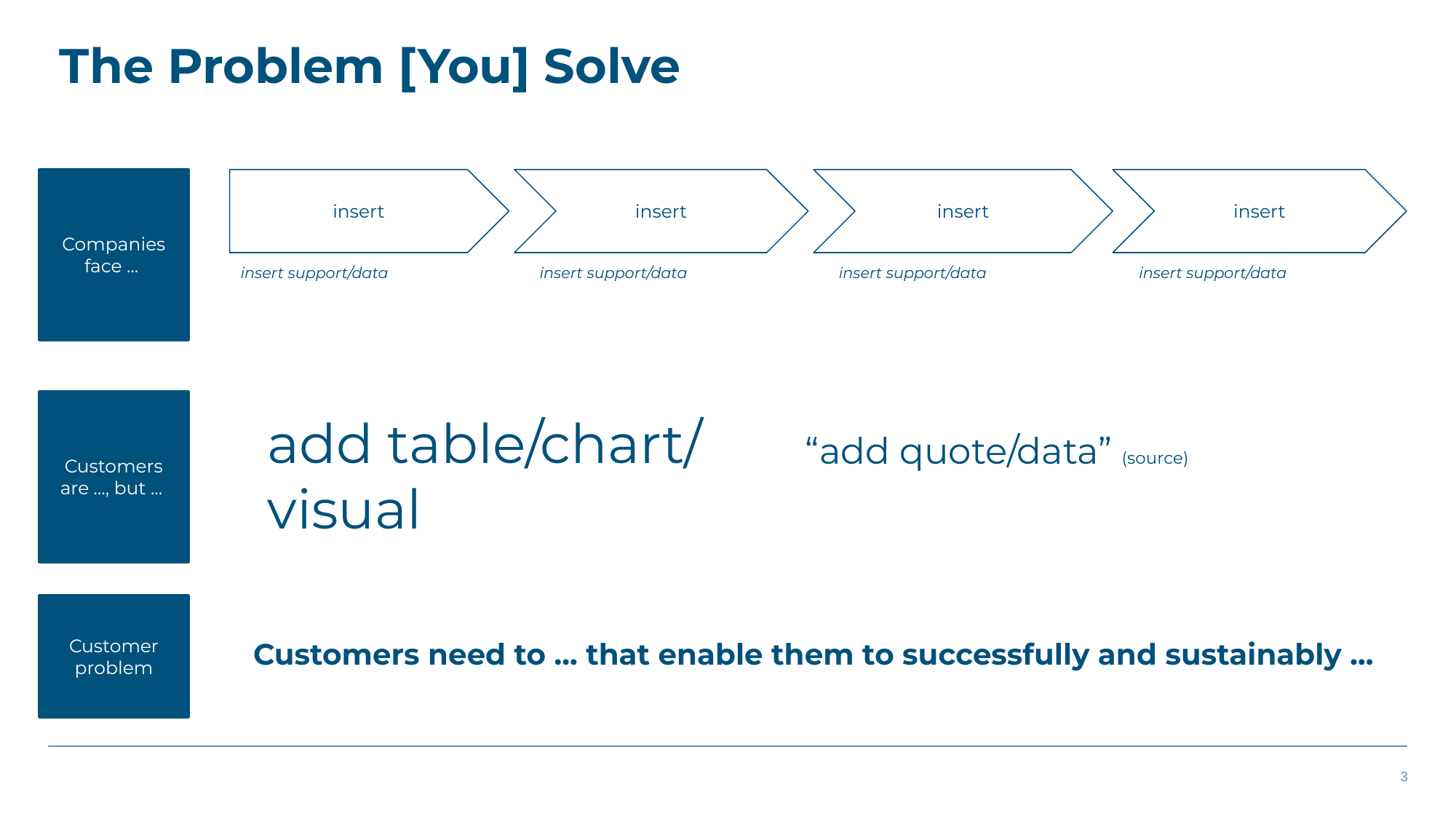

# The Problem [You] Solve
Companies face …
insert
insert
insert
insert
insert support/data
insert support/data
insert support/data
insert support/data
Customers are …, but …
add table/chart/ visual
“add quote/data” (source)
Customer problem
Customers need to … that enable them to successfully and sustainably …